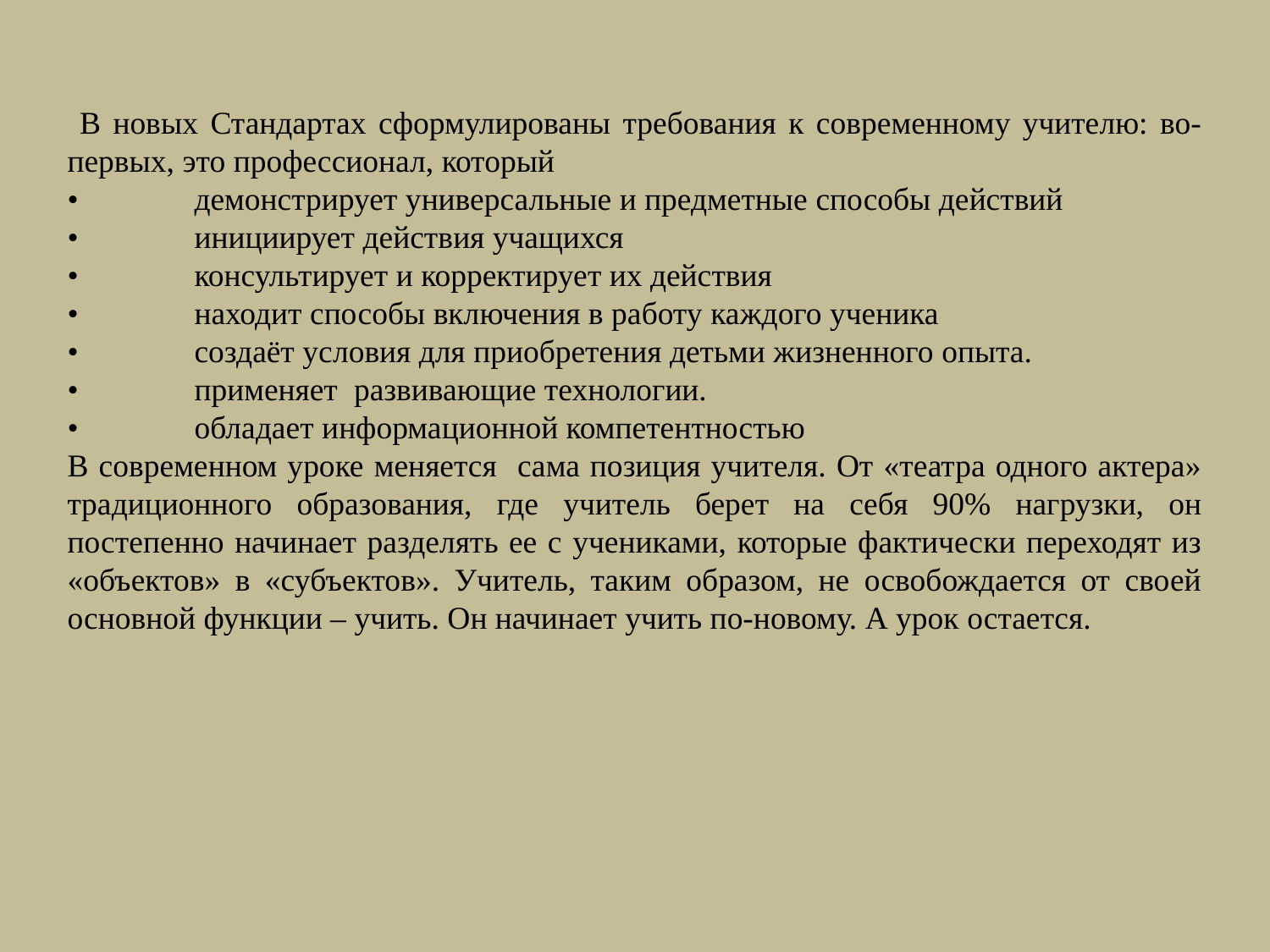

В новых Стандартах сформулированы требования к современному учителю: во-первых, это профессионал, который
•	демонстрирует универсальные и предметные способы действий
•	инициирует действия учащихся
•	консультирует и корректирует их действия
•	находит способы включения в работу каждого ученика
•	создаёт условия для приобретения детьми жизненного опыта.
•	применяет  развивающие технологии.
•	обладает информационной компетентностью
В современном уроке меняется  сама позиция учителя. От «театра одного актера» традиционного образования, где учитель берет на себя 90% нагрузки, он постепенно начинает разделять ее с учениками, которые фактически переходят из «объектов» в «субъектов». Учитель, таким образом, не освобождается от своей основной функции – учить. Он начинает учить по-новому. А урок остается.